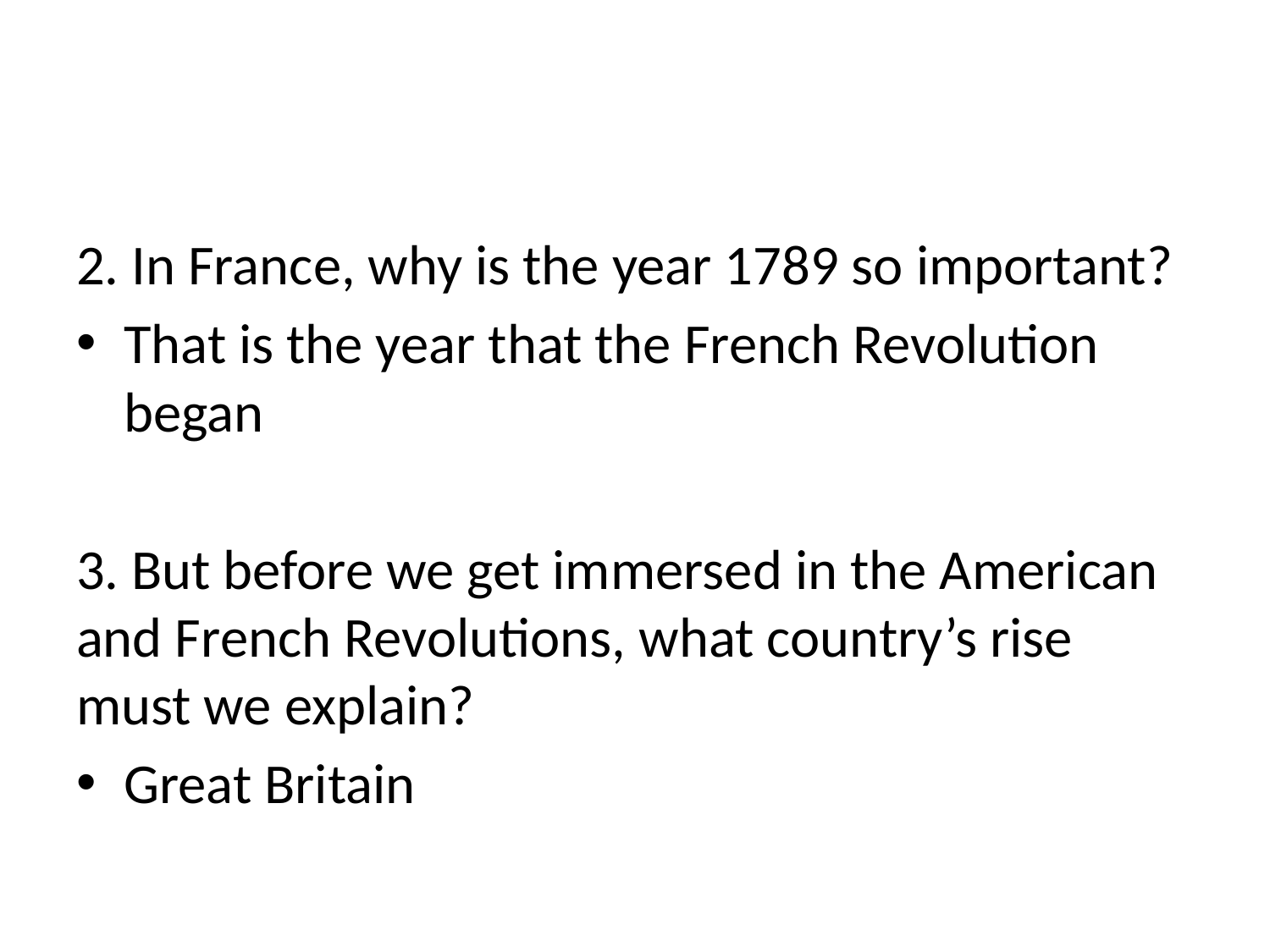

#
2. In France, why is the year 1789 so important?
That is the year that the French Revolution began

3. But before we get immersed in the American and French Revolutions, what country’s rise must we explain?
Great Britain